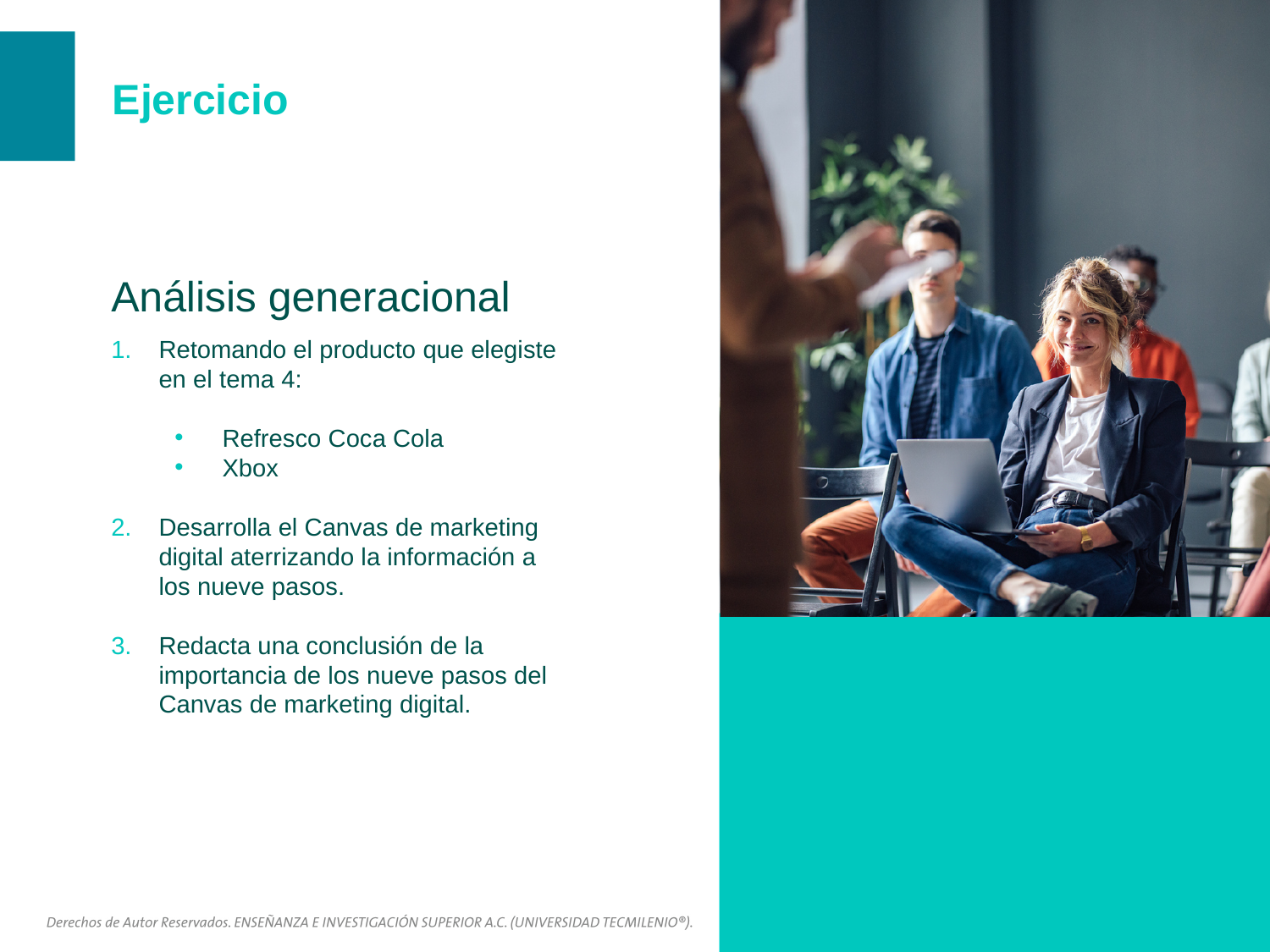

Análisis generacional
Retomando el producto que elegiste en el tema 4:

Refresco Coca Cola
Xbox

Desarrolla el Canvas de marketing digital aterrizando la información a los nueve pasos.

Redacta una conclusión de la importancia de los nueve pasos del Canvas de marketing digital.